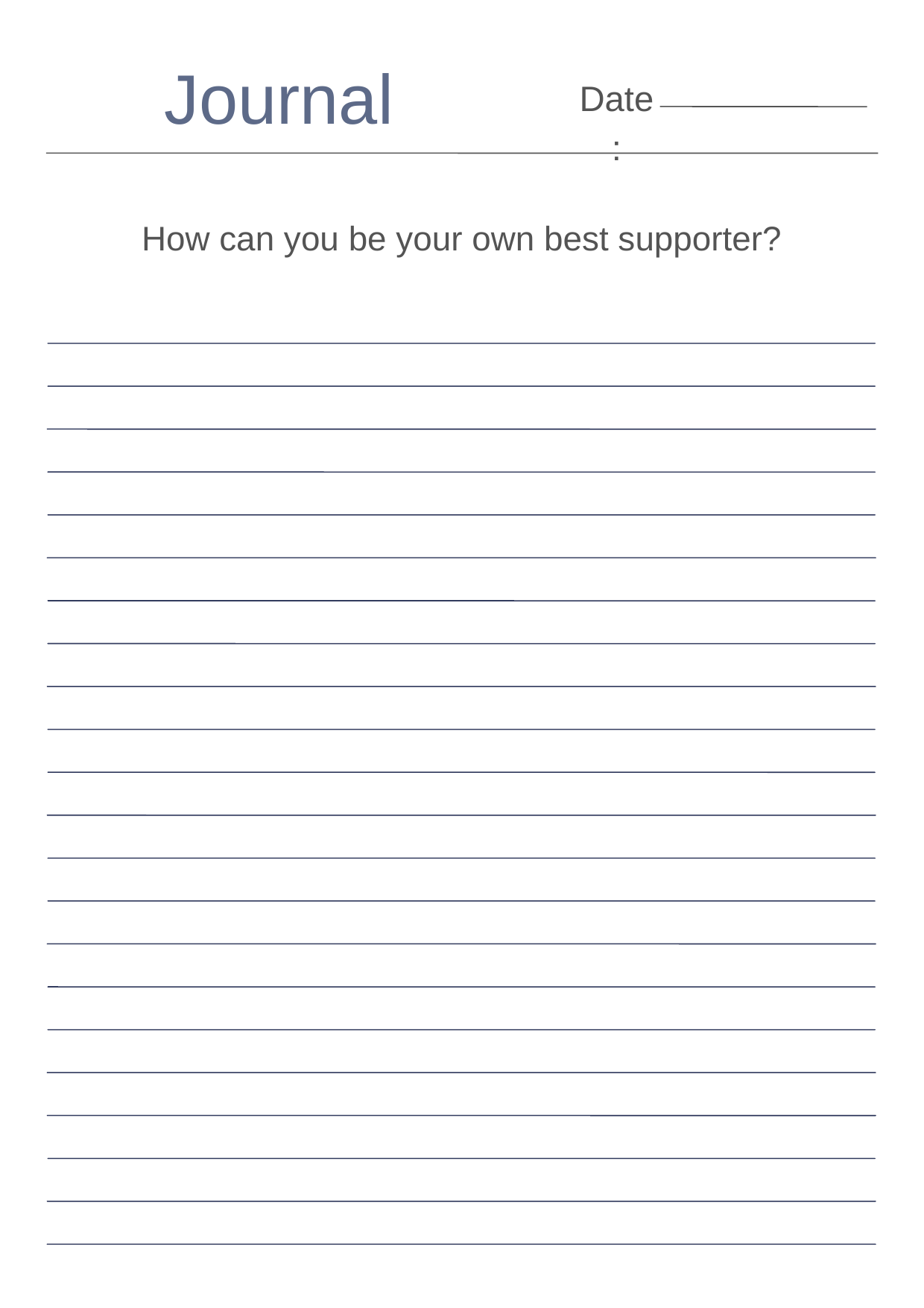

Journal
Date:

How can you be your own best supporter?